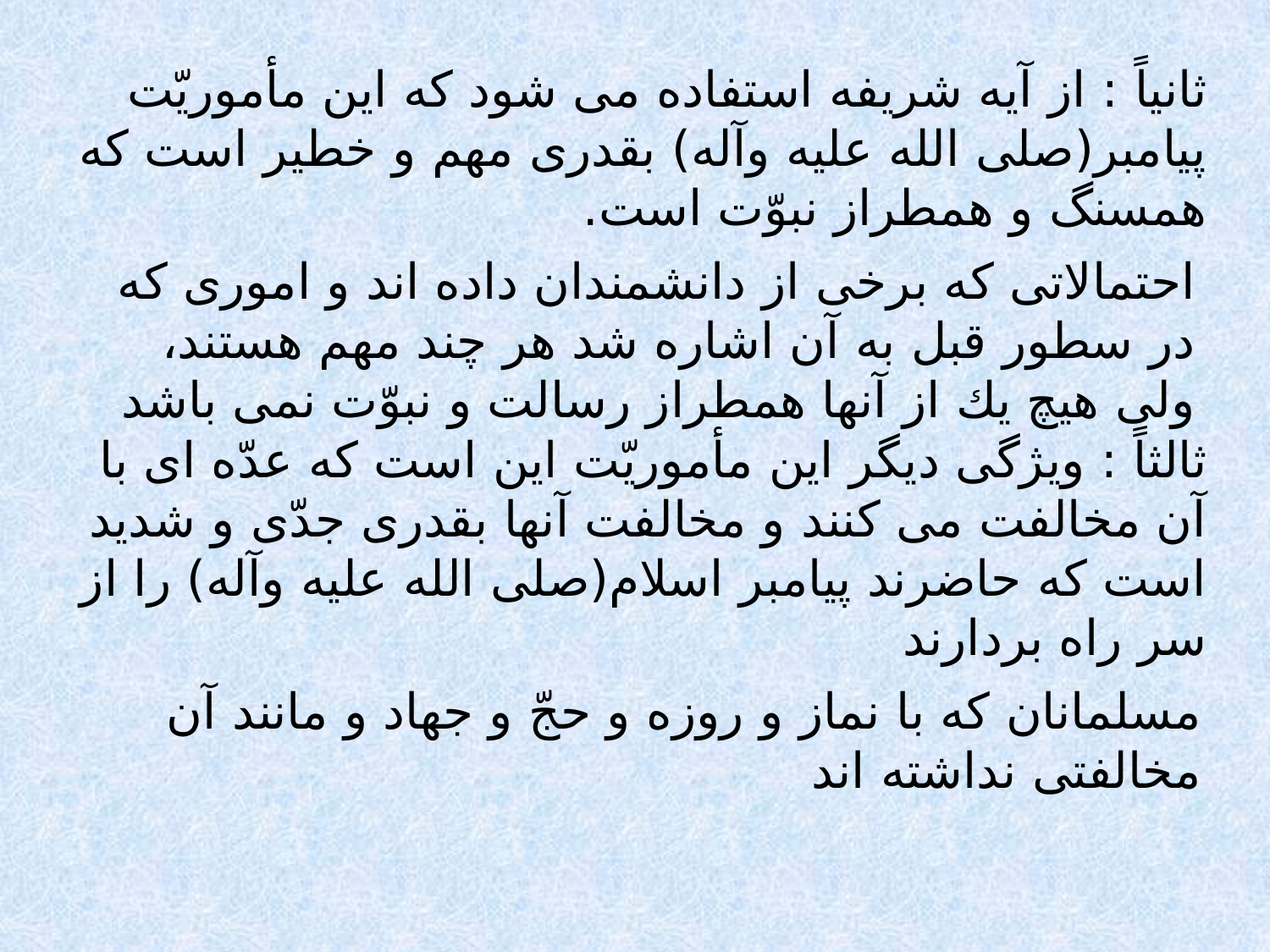

# ثانياً : از آيه شريفه استفاده مى شود كه اين مأموريّت پيامبر(صلى الله عليه وآله) بقدرى مهم و خطير است كه همسنگ و همطراز نبوّت است.
احتمالاتى كه برخى از دانشمندان داده اند و امورى كه در سطور قبل به آن اشاره شد هر چند مهم هستند، ولى هيچ يك از آنها همطراز رسالت و نبوّت نمى باشد
ثالثاً : ويژگى ديگر اين مأموريّت اين است كه عدّه اى با آن مخالفت مى كنند و مخالفت آنها بقدرى جدّى و شديد است كه حاضرند پيامبر اسلام(صلى الله عليه وآله) را از سر راه بردارند
مسلمانان كه با نماز و روزه و حجّ و جهاد و مانند آن مخالفتى نداشته اند